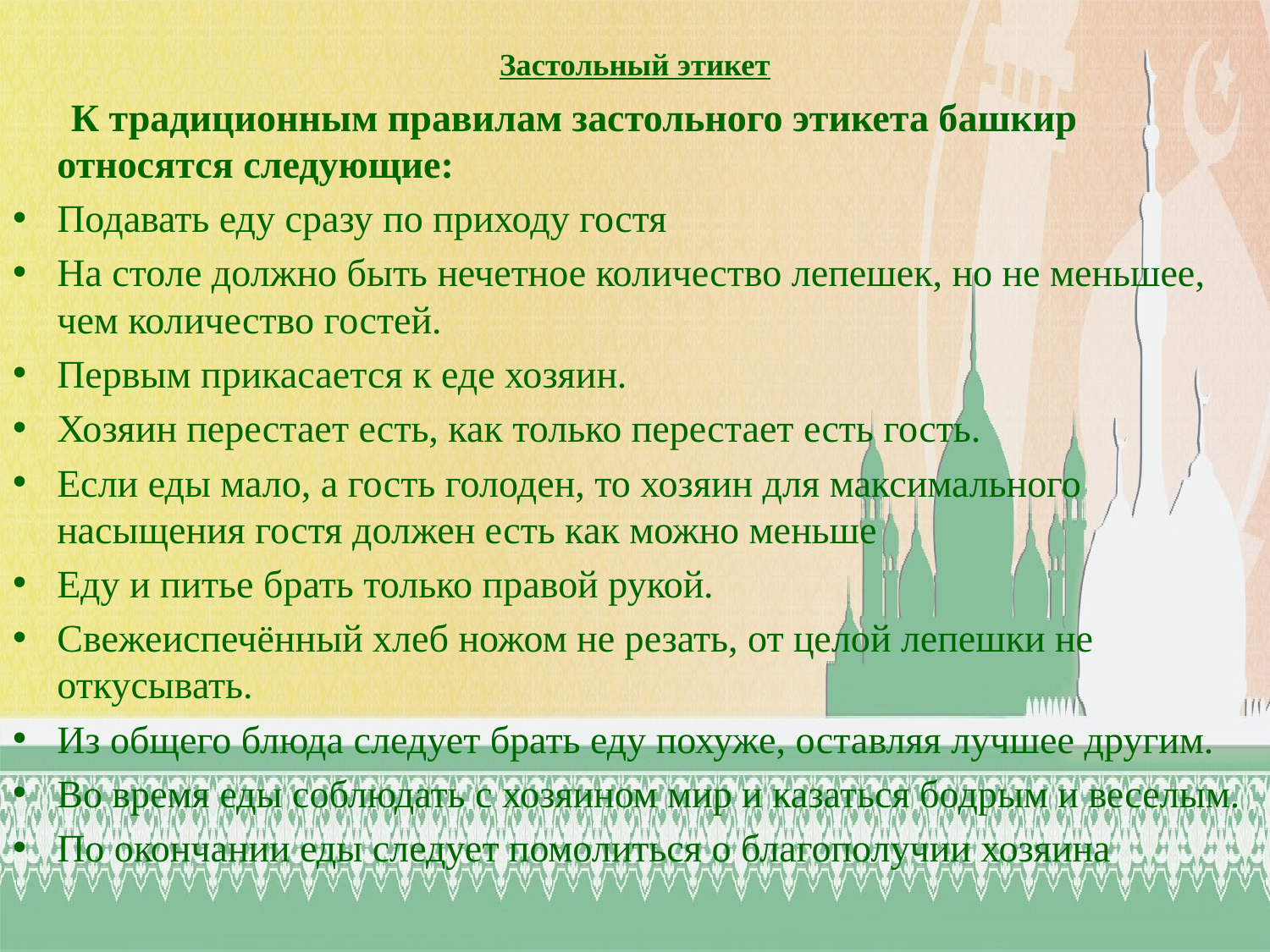

# Застольный этикет
      К традиционным правилам застольного этикета башкир относятся следующие:
Подавать еду сразу по приходу гостя
На столе должно быть нечетное количество лепешек, но не меньшее, чем количество гостей.
Первым прикасается к еде хозяин.
Хозяин перестает есть, как только перестает есть гость.
Если еды мало, а гость голоден, то хозяин для максимального насыщения гостя должен есть как можно меньше
Еду и питье брать только правой рукой.
Свежеиспечённый хлеб ножом не резать, от целой лепешки не откусывать.
Из общего блюда следует брать еду похуже, оставляя лучшее другим.
Во время еды соблюдать с хозяином мир и казаться бодрым и веселым.
По окончании еды следует помолиться о благополучии хозяина